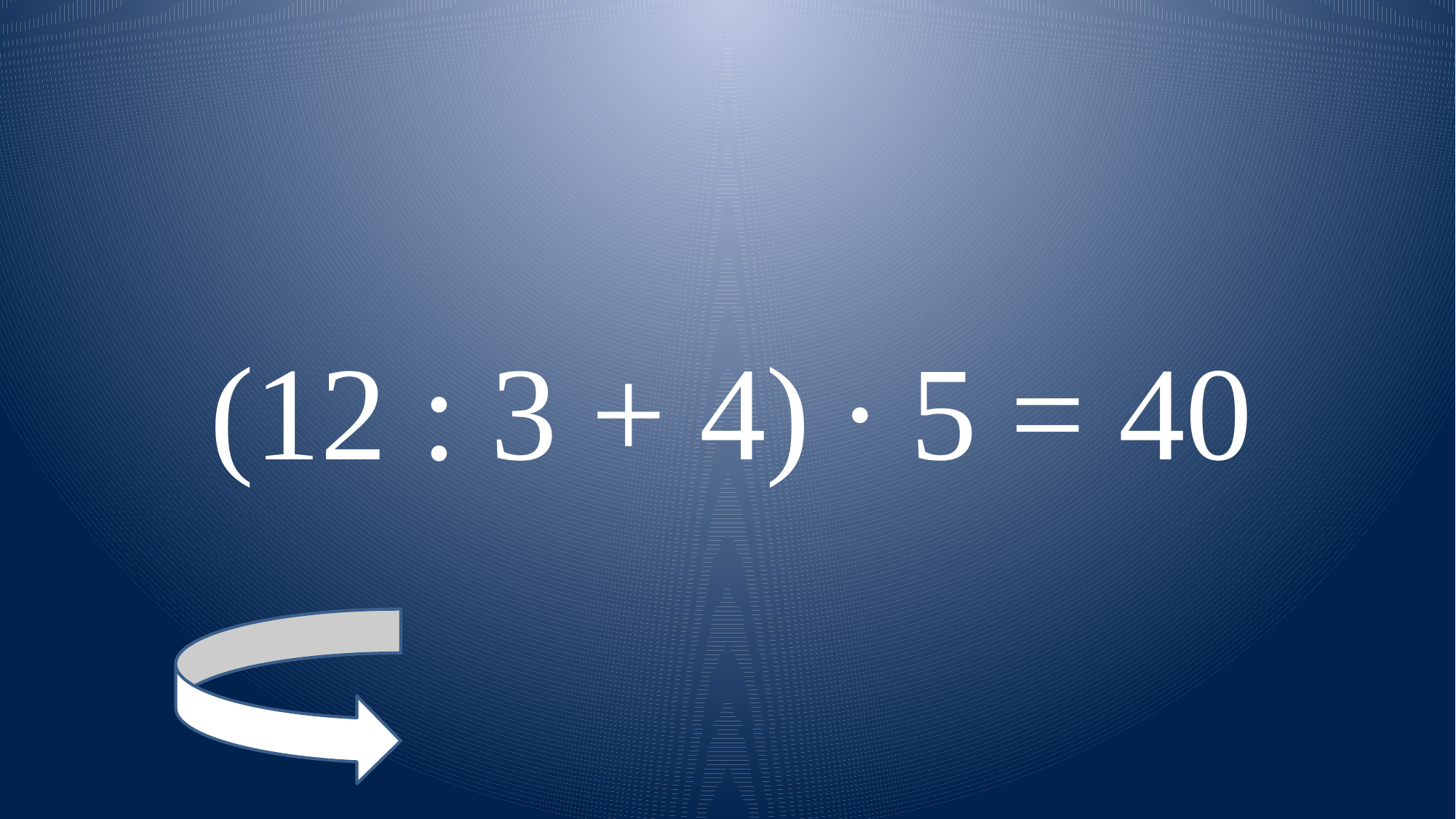

(12 : 3 + 4) ∙ 5 = 40